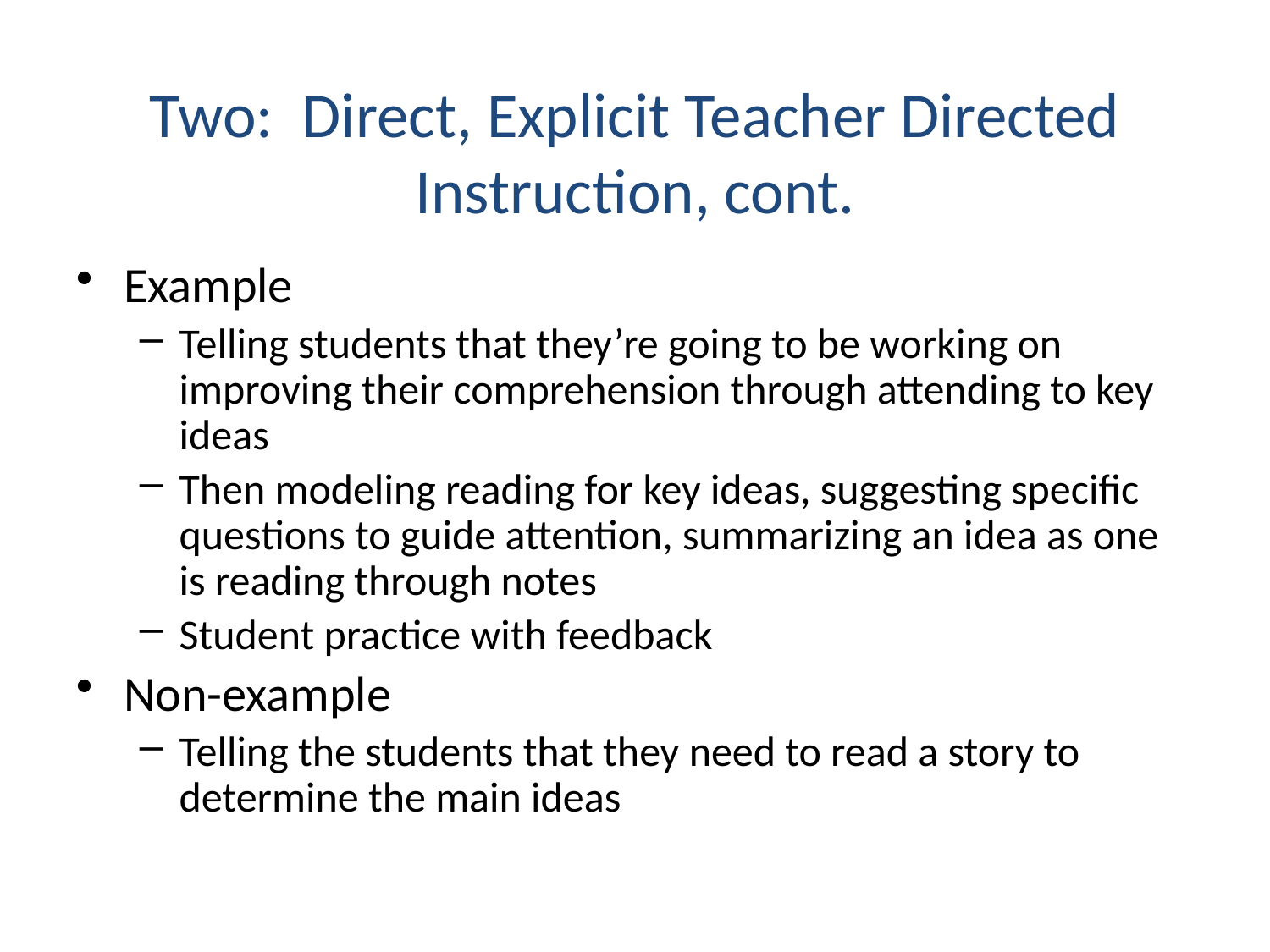

Two:  Direct, Explicit Teacher Directed Instruction, cont.
Example
Telling students that they’re going to be working on improving their comprehension through attending to key ideas
Then modeling reading for key ideas, suggesting specific questions to guide attention, summarizing an idea as one is reading through notes
Student practice with feedback
Non-example
Telling the students that they need to read a story to determine the main ideas